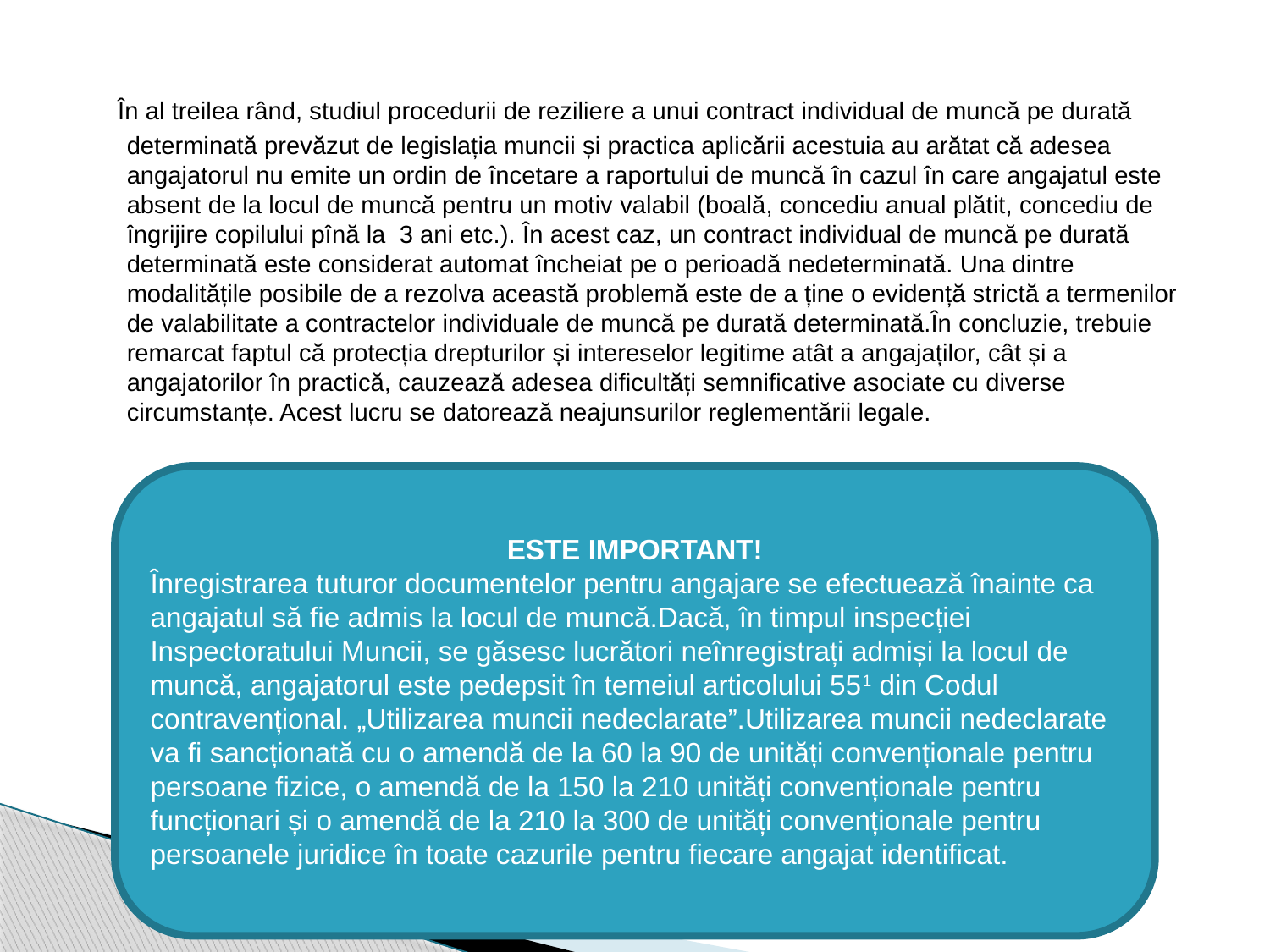

În al treilea rând, studiul procedurii de reziliere a unui contract individual de muncă pe durată determinată prevăzut de legislația muncii și practica aplicării acestuia au arătat că adesea angajatorul nu emite un ordin de încetare a raportului de muncă în cazul în care angajatul este absent de la locul de muncă pentru un motiv valabil (boală, concediu anual plătit, concediu de îngrijire copilului pînă la  3 ani etc.). În acest caz, un contract individual de muncă pe durată determinată este considerat automat încheiat pe o perioadă nedeterminată. Una dintre modalitățile posibile de a rezolva această problemă este de a ține o evidență strictă a termenilor de valabilitate a contractelor individuale de muncă pe durată determinată.În concluzie, trebuie remarcat faptul că protecția drepturilor și intereselor legitime atât a angajaților, cât și a angajatorilor în practică, cauzează adesea dificultăți semnificative asociate cu diverse circumstanțe. Acest lucru se datorează neajunsurilor reglementării legale.

ESTE IMPORTANT!
Înregistrarea tuturor documentelor pentru angajare se efectuează înainte ca angajatul să fie admis la locul de muncă.Dacă, în timpul inspecției Inspectoratului Muncii, se găsesc lucrători neînregistrați admiși la locul de muncă, angajatorul este pedepsit în temeiul articolului 551 din Codul contravențional. „Utilizarea muncii nedeclarate”.Utilizarea muncii nedeclarate va fi sancționată cu o amendă de la 60 la 90 de unități convenționale pentru persoane fizice, o amendă de la 150 la 210 unități convenționale pentru funcționari și o amendă de la 210 la 300 de unități convenționale pentru persoanele juridice în toate cazurile pentru fiecare angajat identificat.